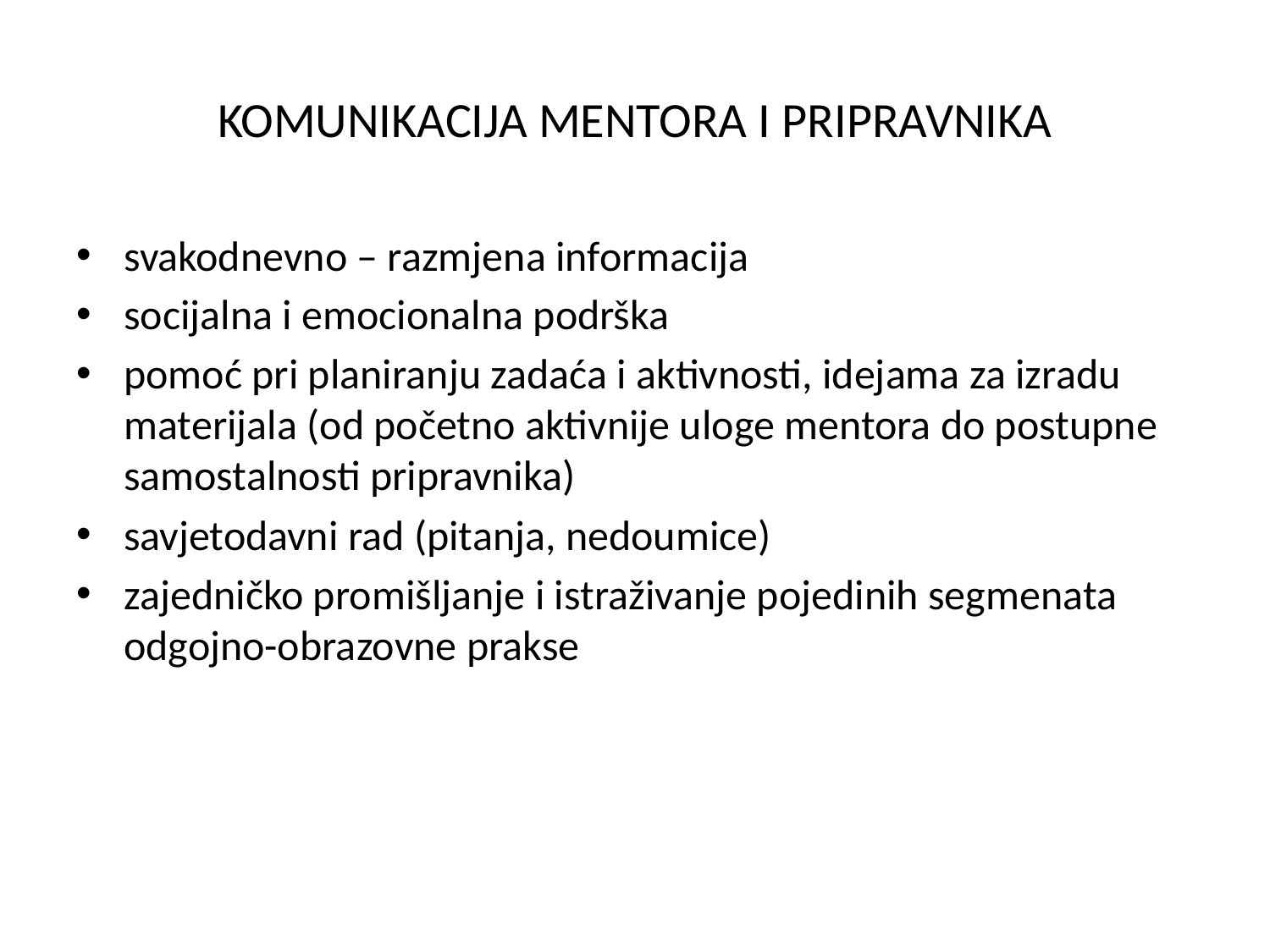

# KOMUNIKACIJA MENTORA I PRIPRAVNIKA
svakodnevno – razmjena informacija
socijalna i emocionalna podrška
pomoć pri planiranju zadaća i aktivnosti, idejama za izradu materijala (od početno aktivnije uloge mentora do postupne  samostalnosti pripravnika)
savjetodavni rad (pitanja, nedoumice)
zajedničko promišljanje i istraživanje pojedinih segmenata odgojno-obrazovne prakse